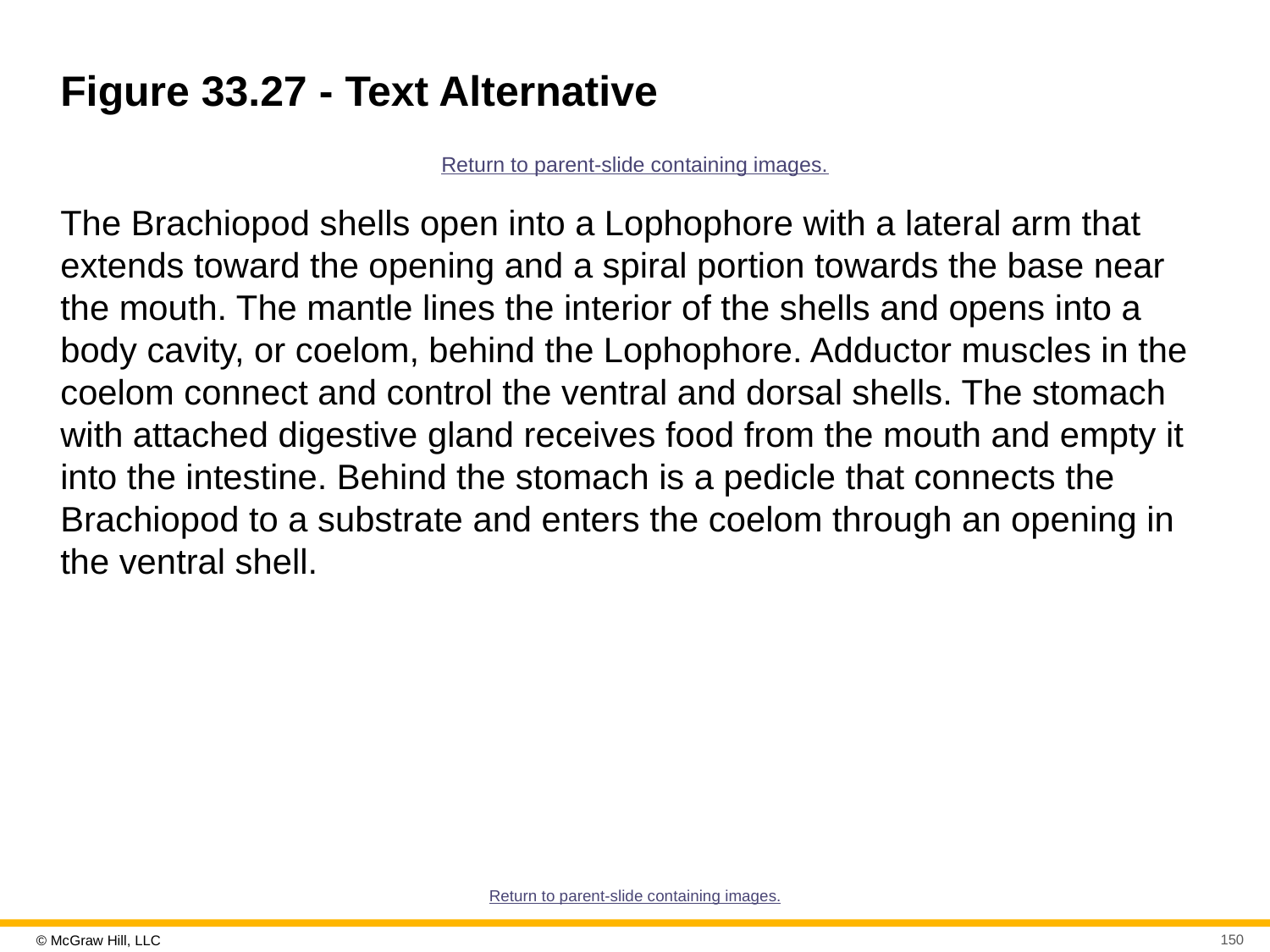

# Figure 33.27 - Text Alternative
Return to parent-slide containing images.
The Brachiopod shells open into a Lophophore with a lateral arm that extends toward the opening and a spiral portion towards the base near the mouth. The mantle lines the interior of the shells and opens into a body cavity, or coelom, behind the Lophophore. Adductor muscles in the coelom connect and control the ventral and dorsal shells. The stomach with attached digestive gland receives food from the mouth and empty it into the intestine. Behind the stomach is a pedicle that connects the Brachiopod to a substrate and enters the coelom through an opening in the ventral shell.
Return to parent-slide containing images.
150